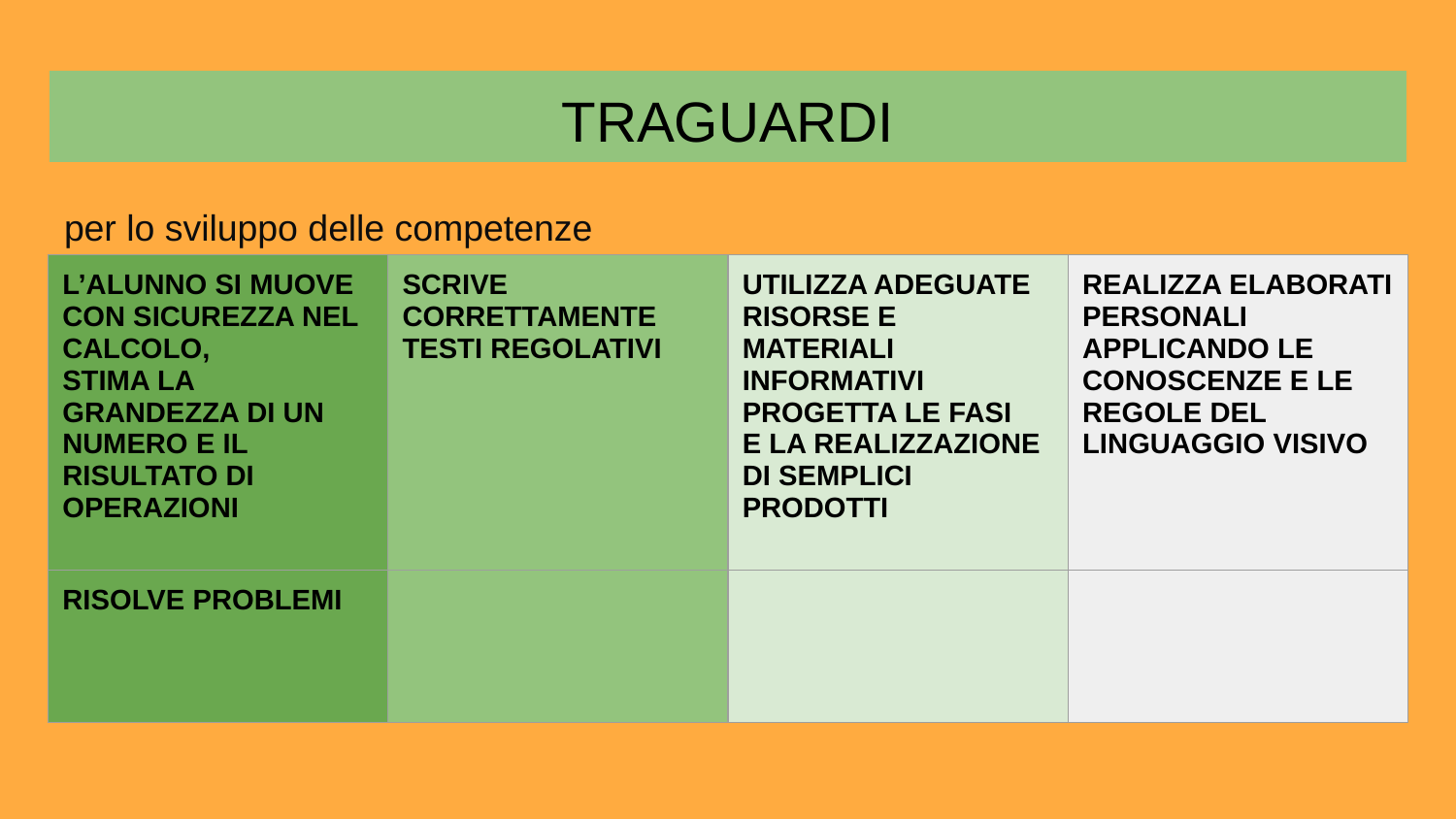

# TRAGUARDI
per lo sviluppo delle competenze
| L’ALUNNO SI MUOVE CON SICUREZZA NEL CALCOLO, STIMA LA GRANDEZZA DI UN NUMERO E IL RISULTATO DI OPERAZIONI | SCRIVE CORRETTAMENTE TESTI REGOLATIVI | UTILIZZA ADEGUATE RISORSE E MATERIALI INFORMATIVI PROGETTA LE FASI E LA REALIZZAZIONE DI SEMPLICI PRODOTTI | REALIZZA ELABORATI PERSONALI APPLICANDO LE CONOSCENZE E LE REGOLE DEL LINGUAGGIO VISIVO |
| --- | --- | --- | --- |
| RISOLVE PROBLEMI |  |  |  |